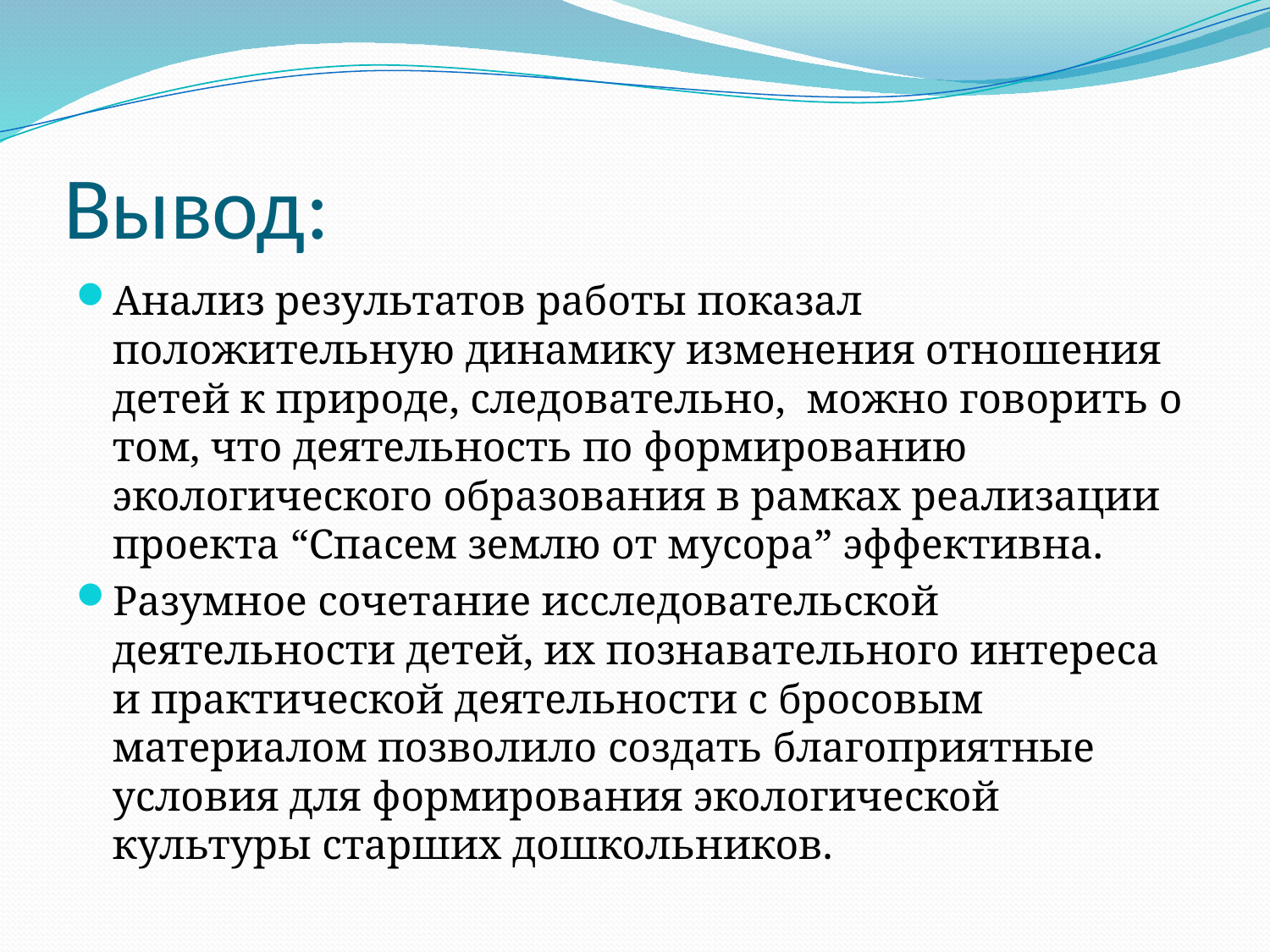

# Вывод:
Анализ результатов работы показал положительную динамику изменения отношения детей к природе, следовательно,  можно говорить о том, что деятельность по формированию экологического образования в рамках реализации проекта “Спасем землю от мусора” эффективна.
Разумное сочетание исследовательской деятельности детей, их познавательного интереса и практической деятельности с бросовым материалом позволило создать благоприятные условия для формирования экологической культуры старших дошкольников.